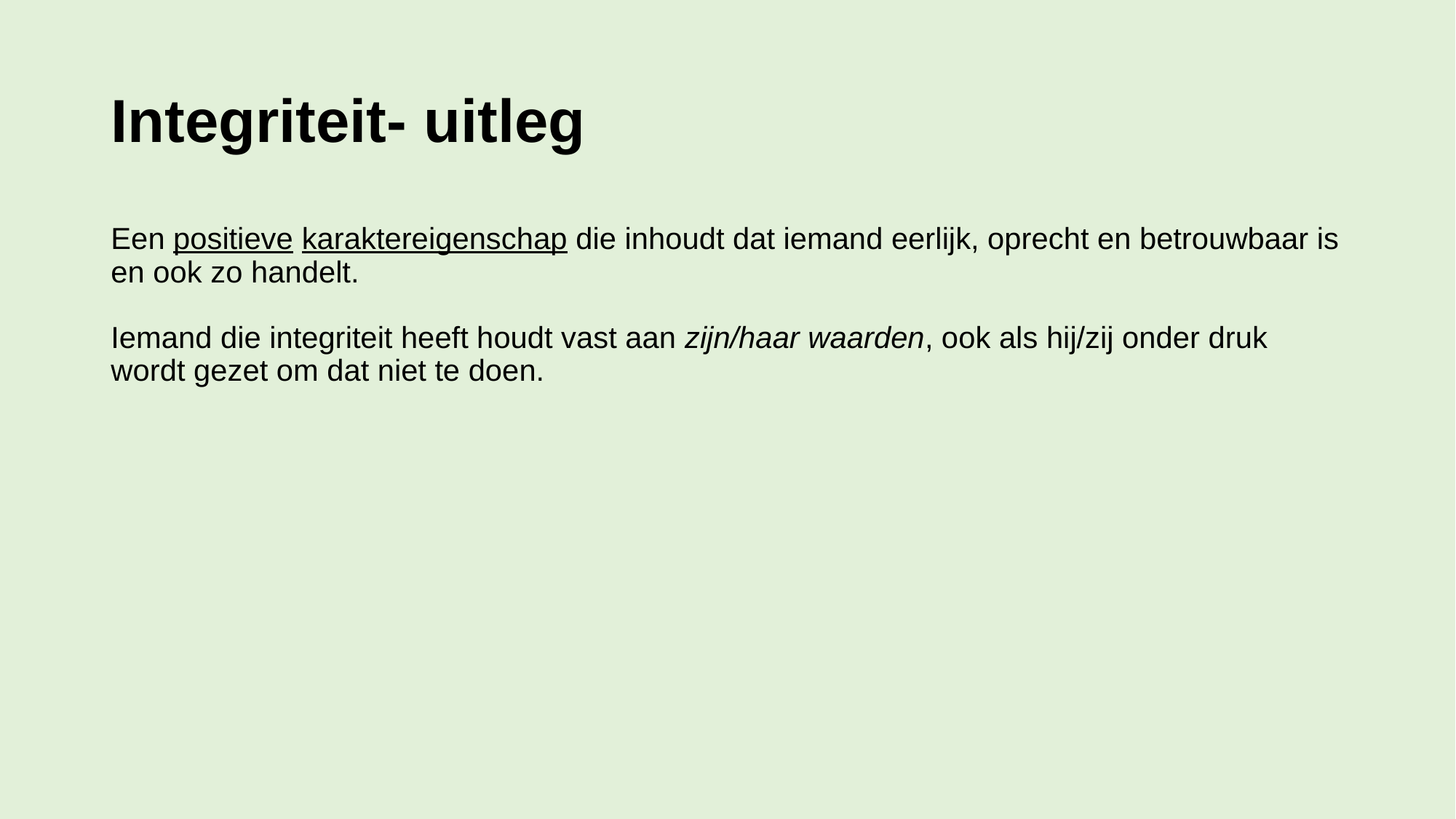

# Integriteit- uitleg
Een positieve karaktereigenschap die inhoudt dat iemand eerlijk, oprecht en betrouwbaar is en ook zo handelt.
Iemand die integriteit heeft houdt vast aan zijn/haar waarden, ook als hij/zij onder druk wordt gezet om dat niet te doen.